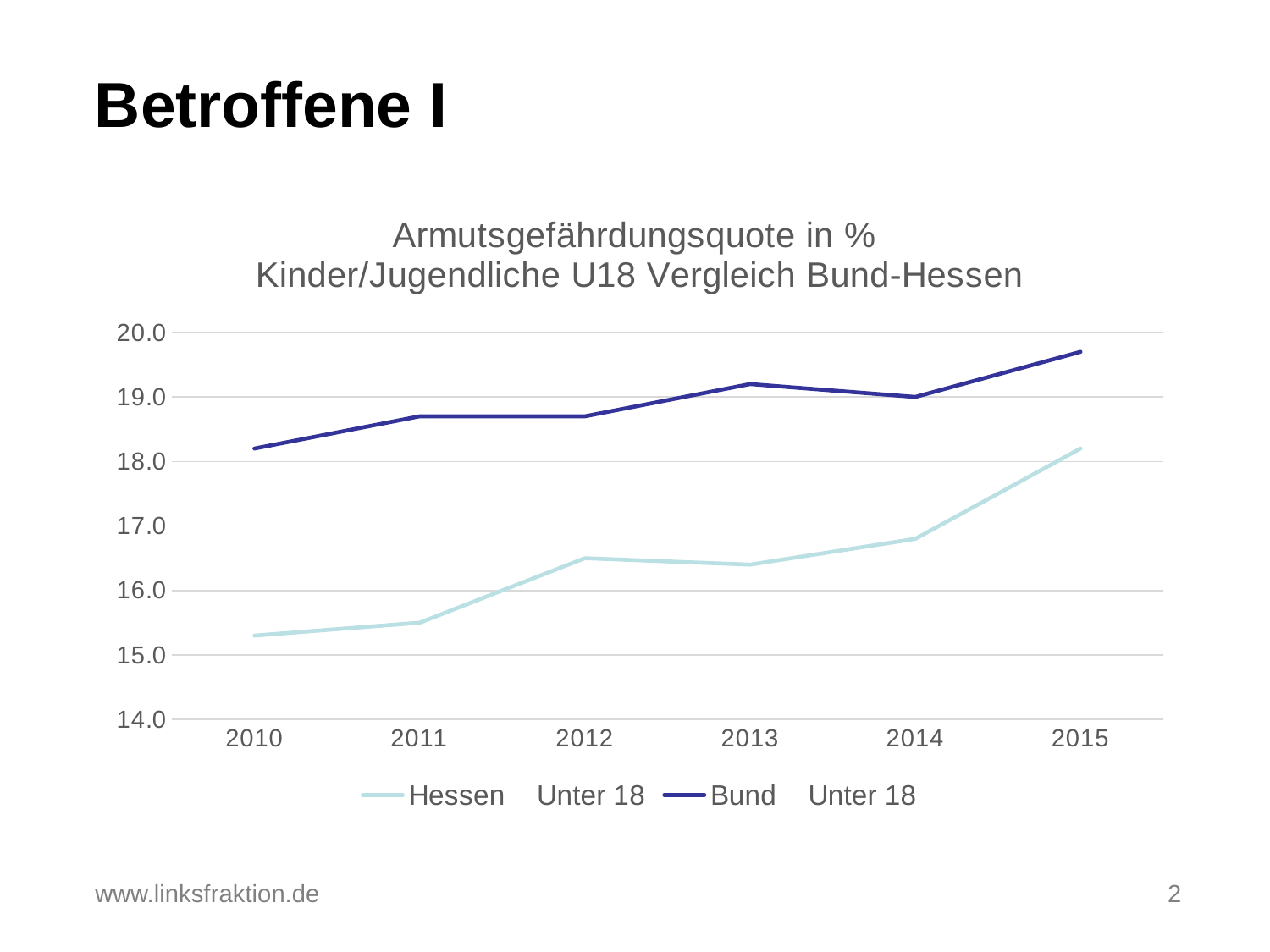

# Betroffene I

### Chart: Armutsgefährdungsquote in %
Kinder/Jugendliche U18 Vergleich Bund-Hessen

| Category | Hessen | Bund |
|---|---|---|
| 2010 | 15.3 | 18.2 |
| 2011 | 15.5 | 18.7 |
| 2012 | 16.5 | 18.7 |
| 2013 | 16.4 | 19.2 |
| 2014 | 16.8 | 19.0 |
| 2015 | 18.2 | 19.7 |
www.linksfraktion.de
2